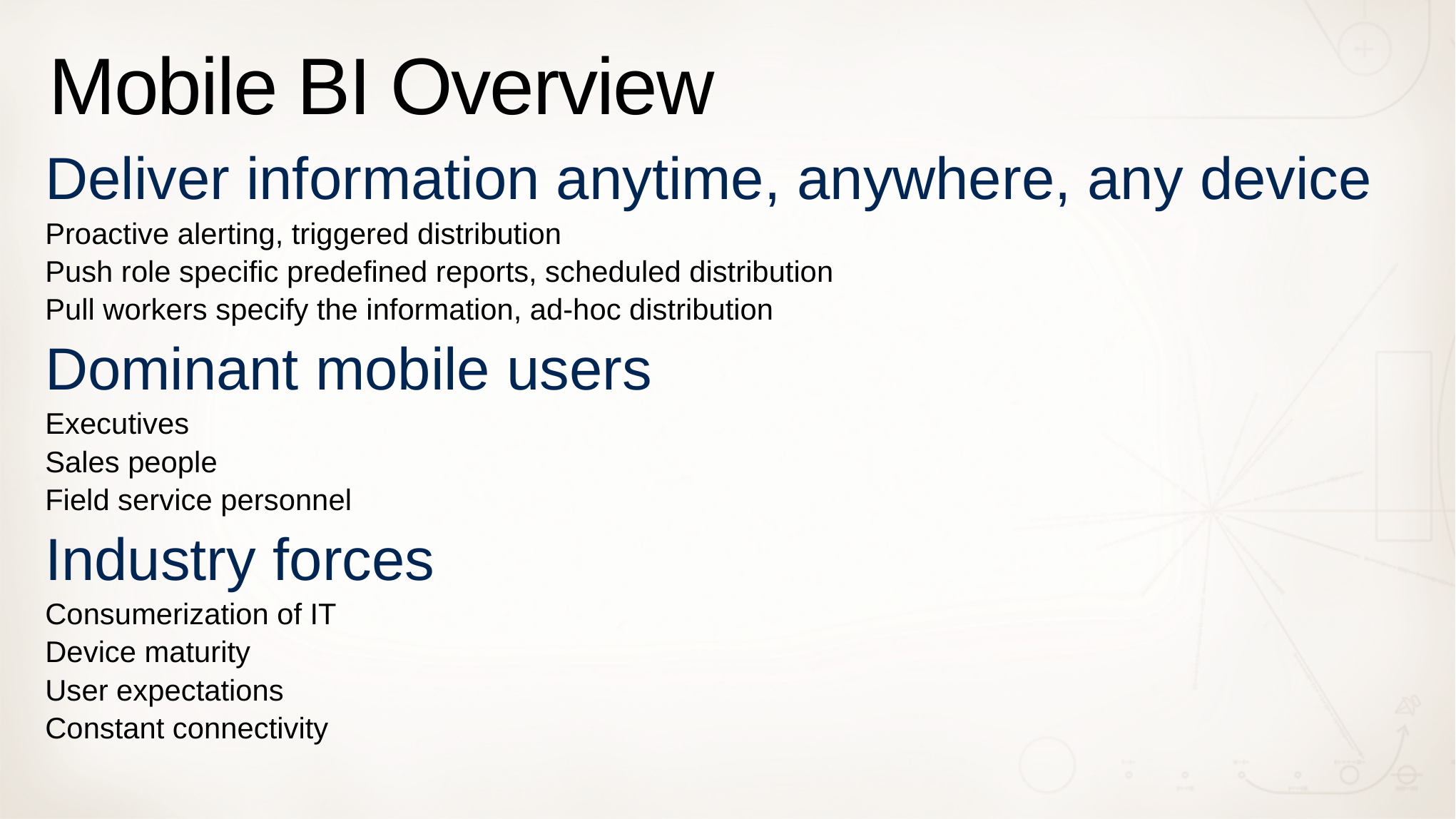

# Mobile BI Overview
Deliver information anytime, anywhere, any device
Proactive alerting, triggered distribution
Push role specific predefined reports, scheduled distribution
Pull workers specify the information, ad-hoc distribution
Dominant mobile users
Executives
Sales people
Field service personnel
Industry forces
Consumerization of IT
Device maturity
User expectations
Constant connectivity